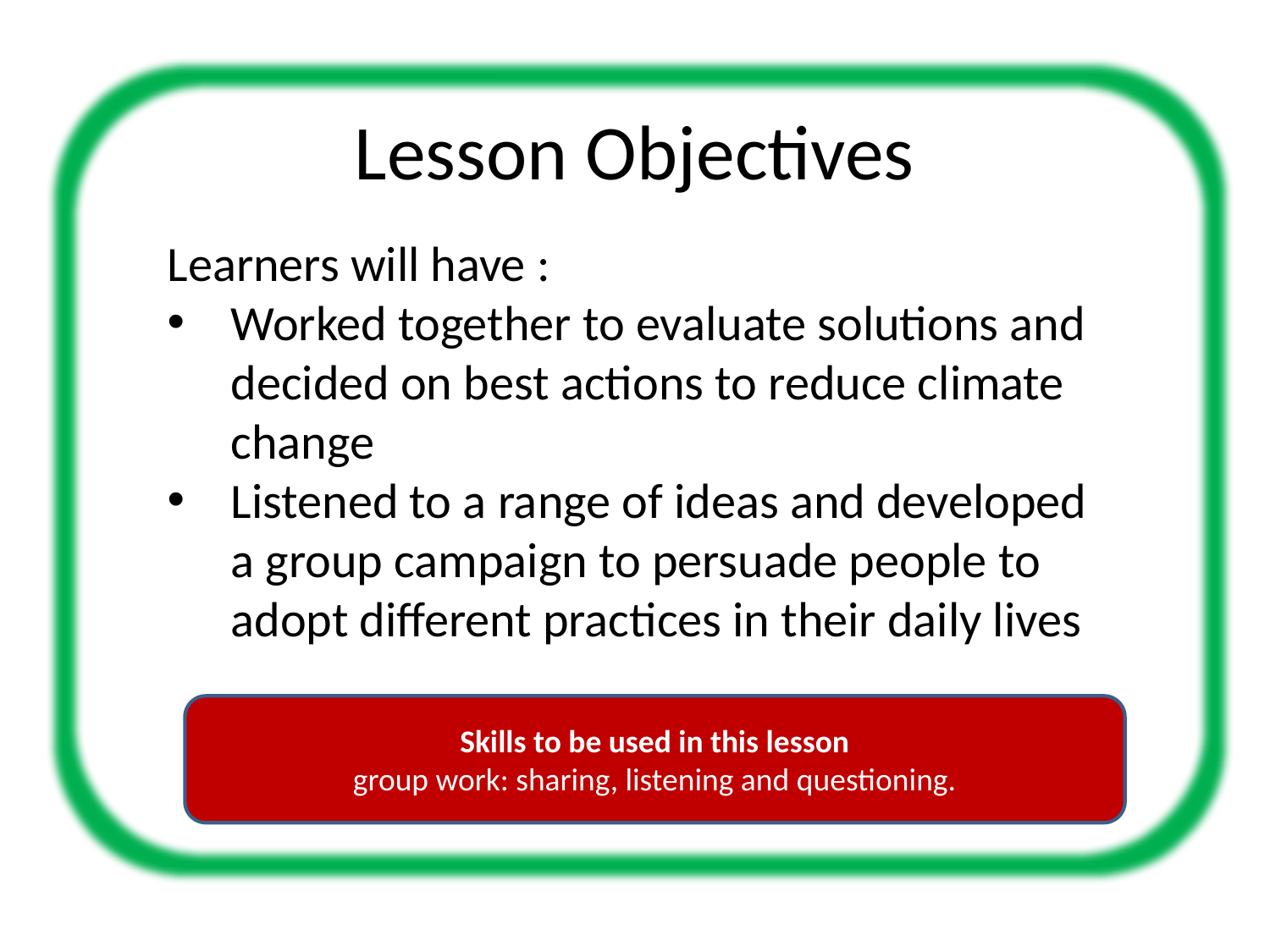

# Lesson Objectives

Learners will have :
Worked together to evaluate solutions and  decided on best actions to reduce climate change
Listened to a range of ideas and developed a group campaign to persuade people to adopt different practices in their daily lives

Skills to be used in this lesson
group work: sharing, listening and questioning.